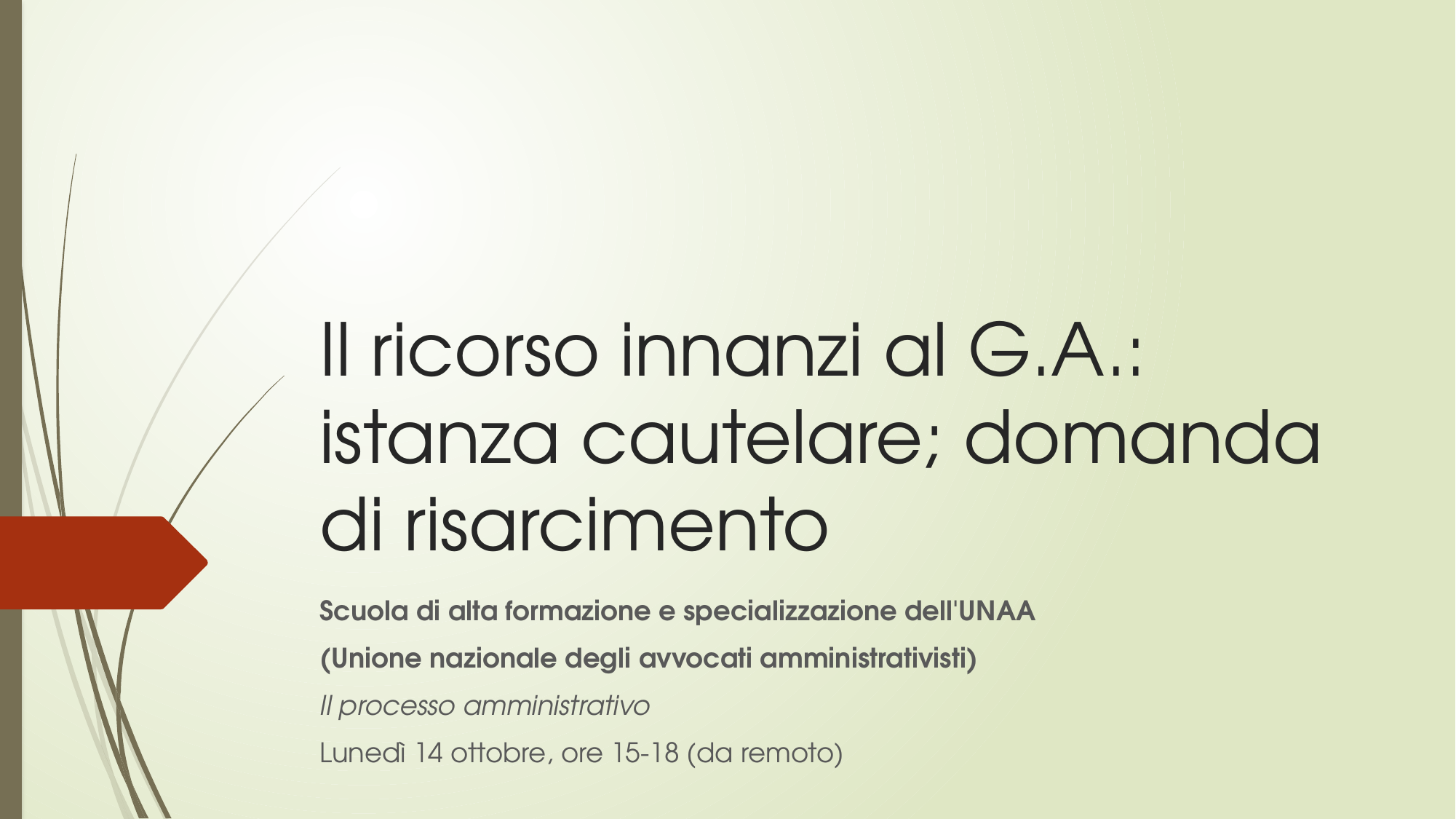

# Il ricorso innanzi al G.A.: istanza cautelare; domanda di risarcimento
Scuola di alta formazione e specializzazione dell'UNAA
(Unione nazionale degli avvocati amministrativisti)
Il processo amministrativo
Lunedì 14 ottobre, ore 15-18 (da remoto)